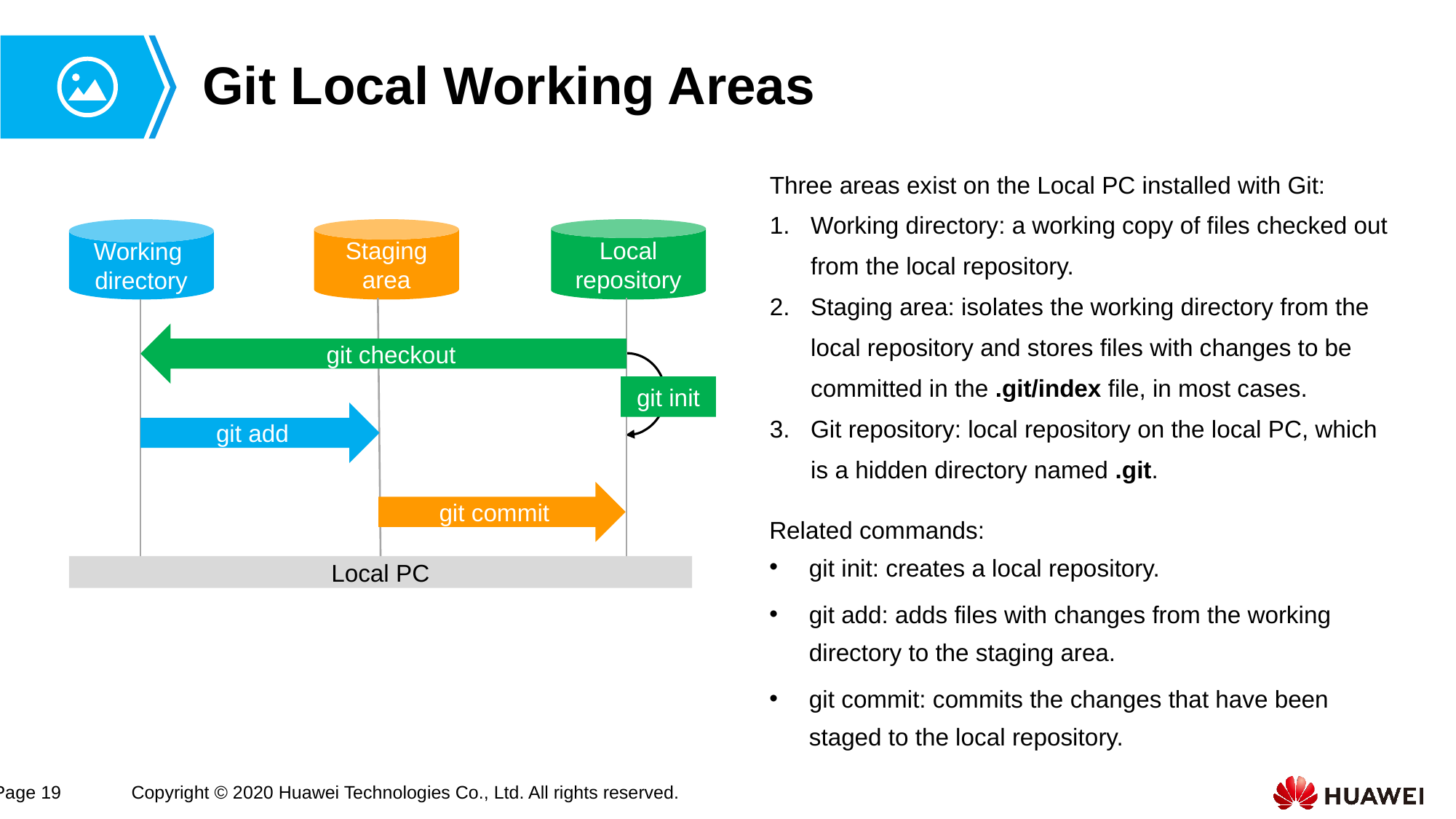

# Git Local Working Areas
Three areas exist on the Local PC installed with Git:
Working directory: a working copy of files checked out from the local repository.
Staging area: isolates the working directory from the local repository and stores files with changes to be committed in the .git/index file, in most cases.
Git repository: local repository on the local PC, which is a hidden directory named .git.
Working
directory
Staging
area
Local
repository
git checkout
git add
git commit
Local PC

git init
Related commands:
git init: creates a local repository.
git add: adds files with changes from the working directory to the staging area.
git commit: commits the changes that have been staged to the local repository.